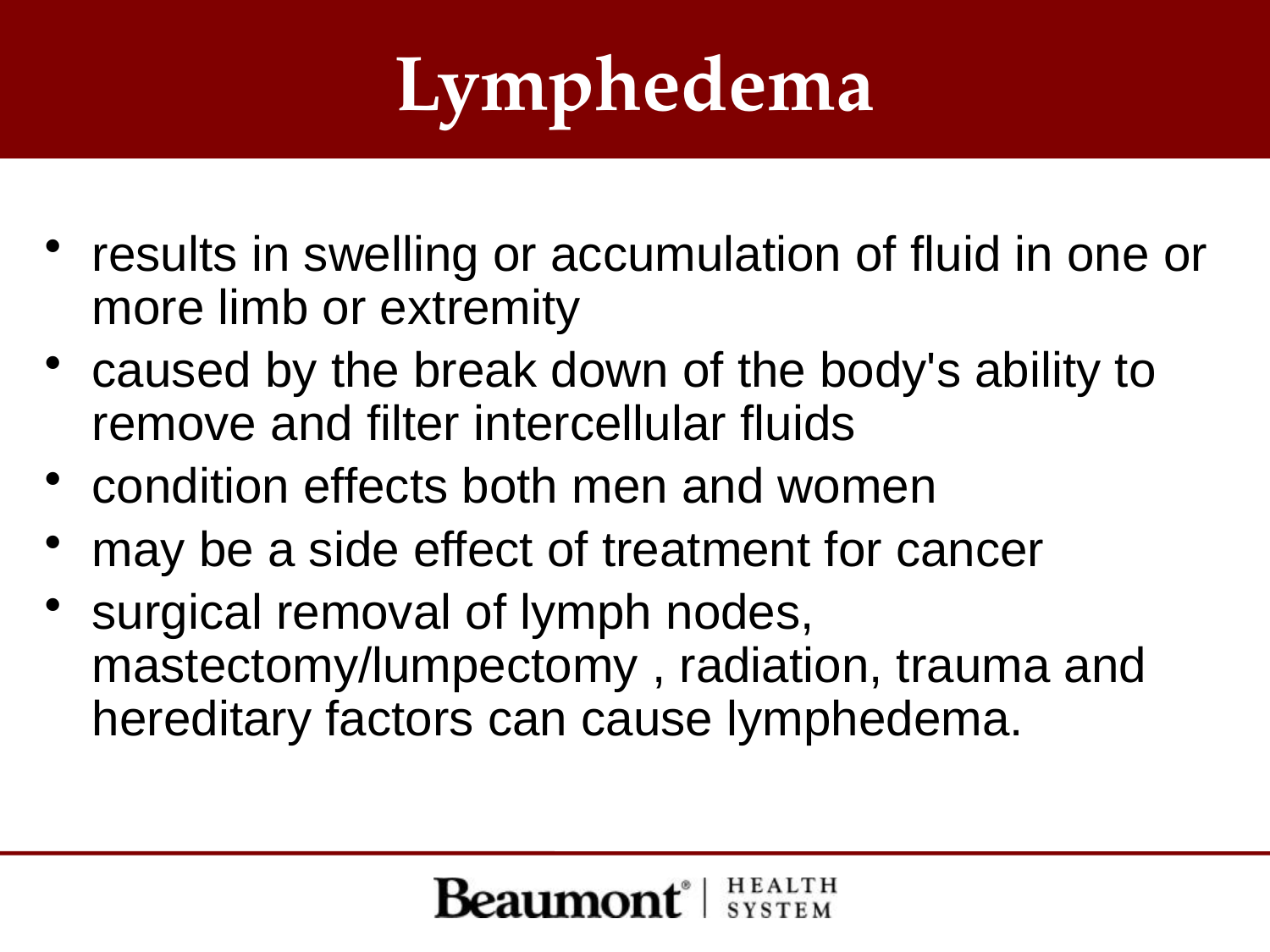

# Lymphedema
results in swelling or accumulation of fluid in one or more limb or extremity
caused by the break down of the body's ability to remove and filter intercellular fluids
condition effects both men and women
may be a side effect of treatment for cancer
surgical removal of lymph nodes, mastectomy/lumpectomy , radiation, trauma and hereditary factors can cause lymphedema.